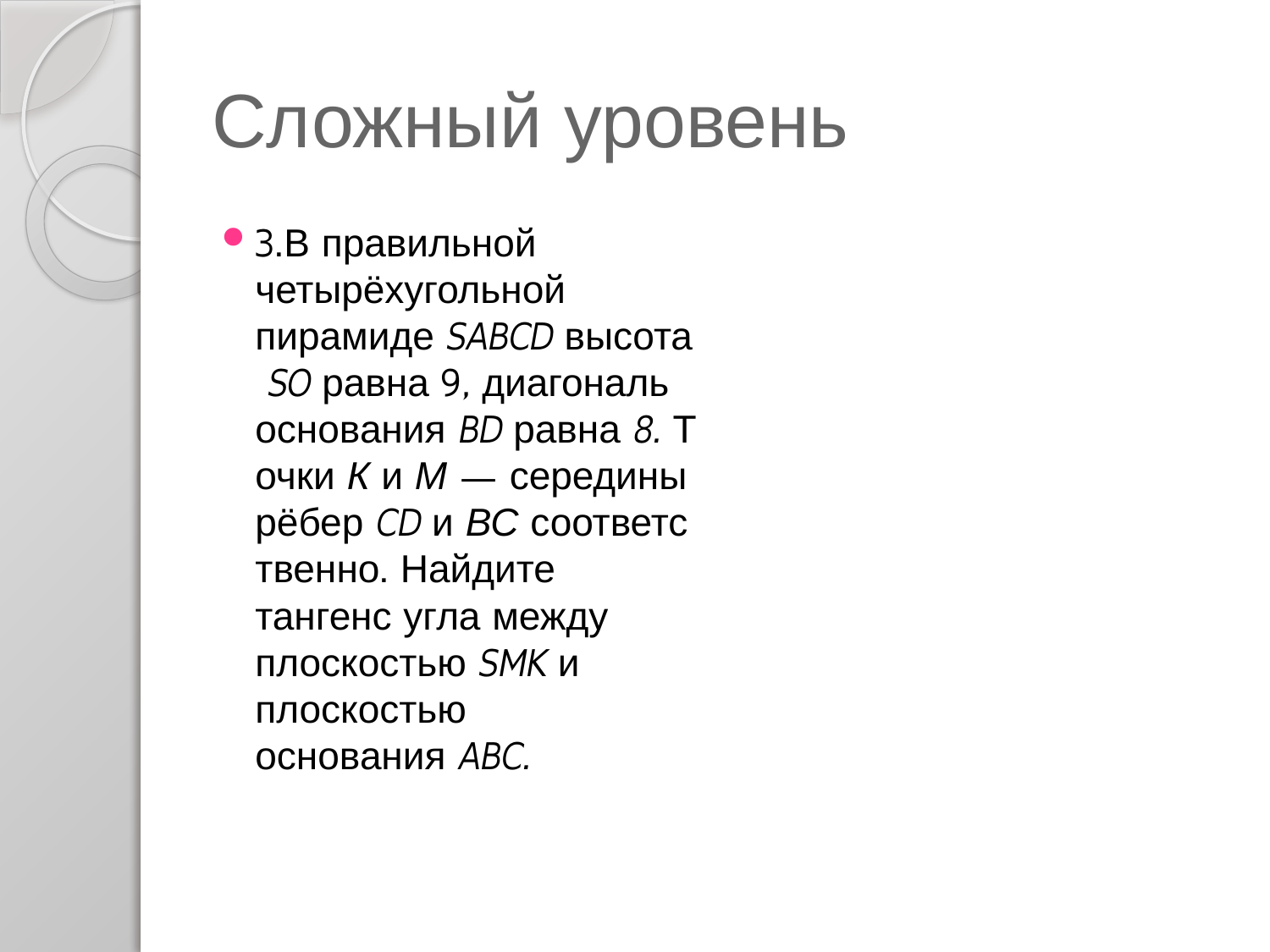

# Сложный уровень
3.В правильной четырёхугольной пирамиде SABCD высота SO равна 9, диагональ основания BD равна 8. Точки К и М — середины рёбер CD и ВС соответственно. Найдите тангенс угла между плоскостью SMK и плоскостью основания ABC.